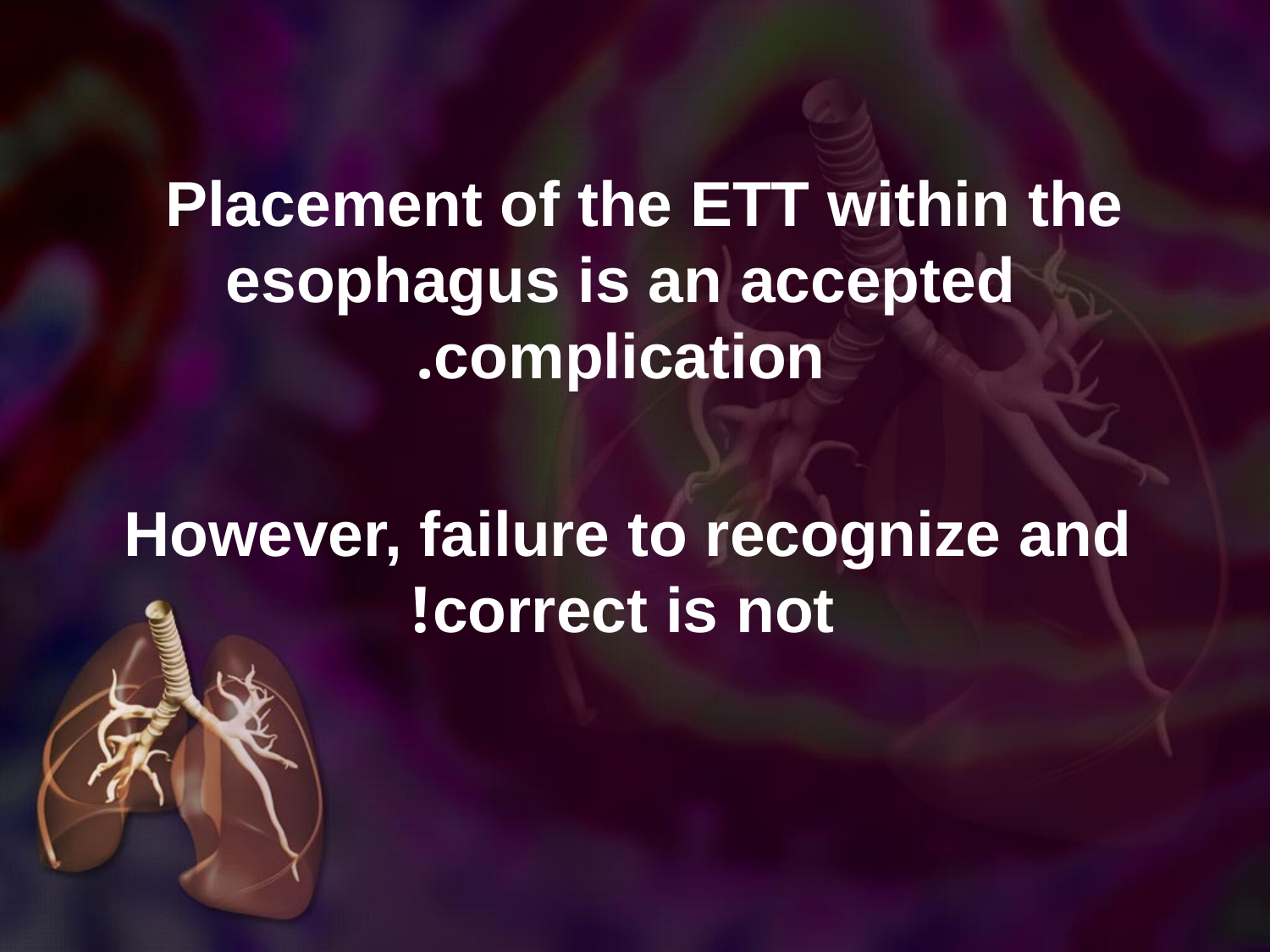

Placement of the ETT within the esophagus is an accepted complication.

  However, failure to recognize and correct is not!